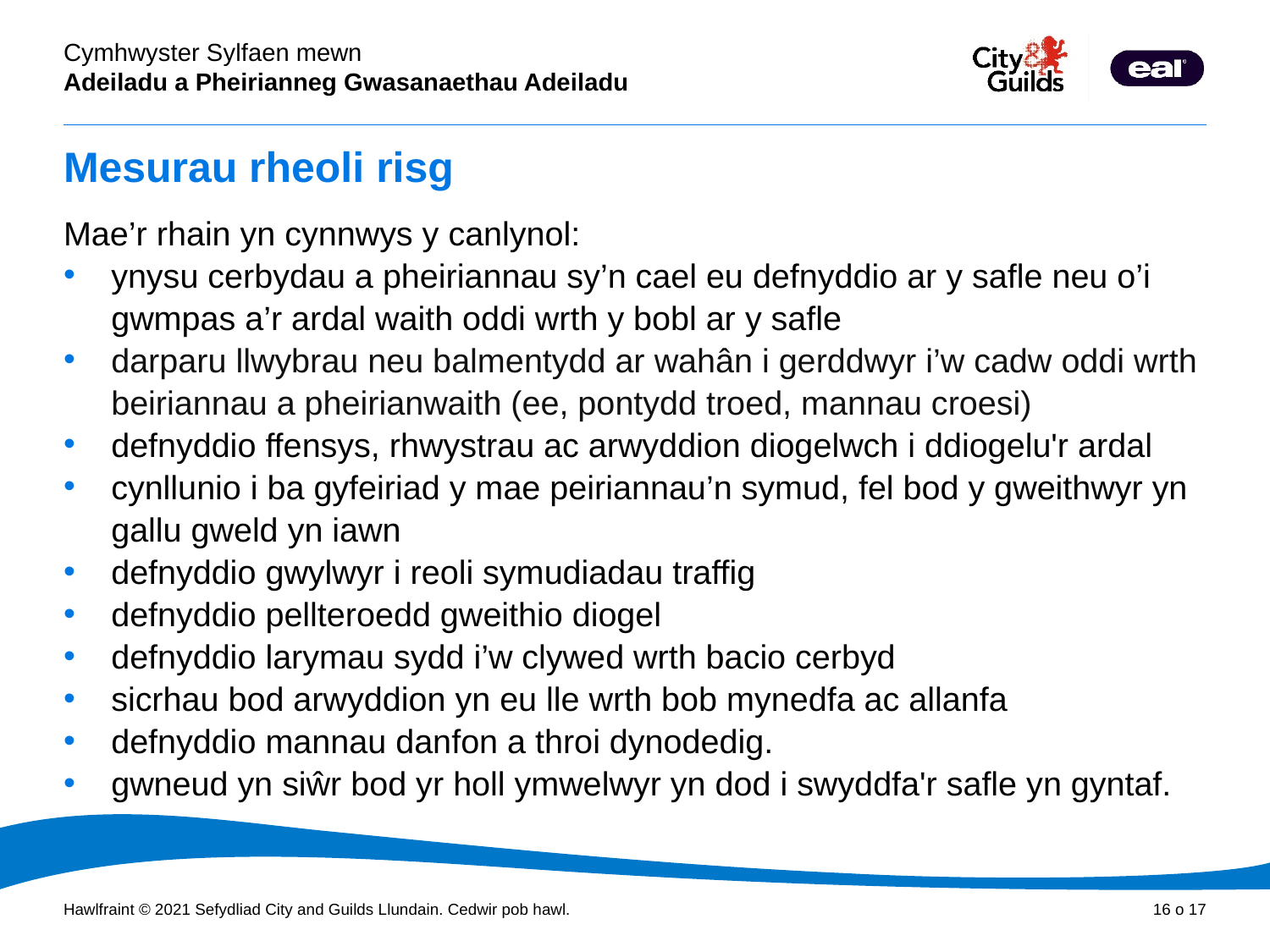

# Mesurau rheoli risg
Mae’r rhain yn cynnwys y canlynol:
ynysu cerbydau a pheiriannau sy’n cael eu defnyddio ar y safle neu o’i gwmpas a’r ardal waith oddi wrth y bobl ar y safle
darparu llwybrau neu balmentydd ar wahân i gerddwyr i’w cadw oddi wrth beiriannau a pheirianwaith (ee, pontydd troed, mannau croesi)
defnyddio ffensys, rhwystrau ac arwyddion diogelwch i ddiogelu'r ardal
cynllunio i ba gyfeiriad y mae peiriannau’n symud, fel bod y gweithwyr yn gallu gweld yn iawn
defnyddio gwylwyr i reoli symudiadau traffig
defnyddio pellteroedd gweithio diogel
defnyddio larymau sydd i’w clywed wrth bacio cerbyd
sicrhau bod arwyddion yn eu lle wrth bob mynedfa ac allanfa
defnyddio mannau danfon a throi dynodedig.
gwneud yn siŵr bod yr holl ymwelwyr yn dod i swyddfa'r safle yn gyntaf.